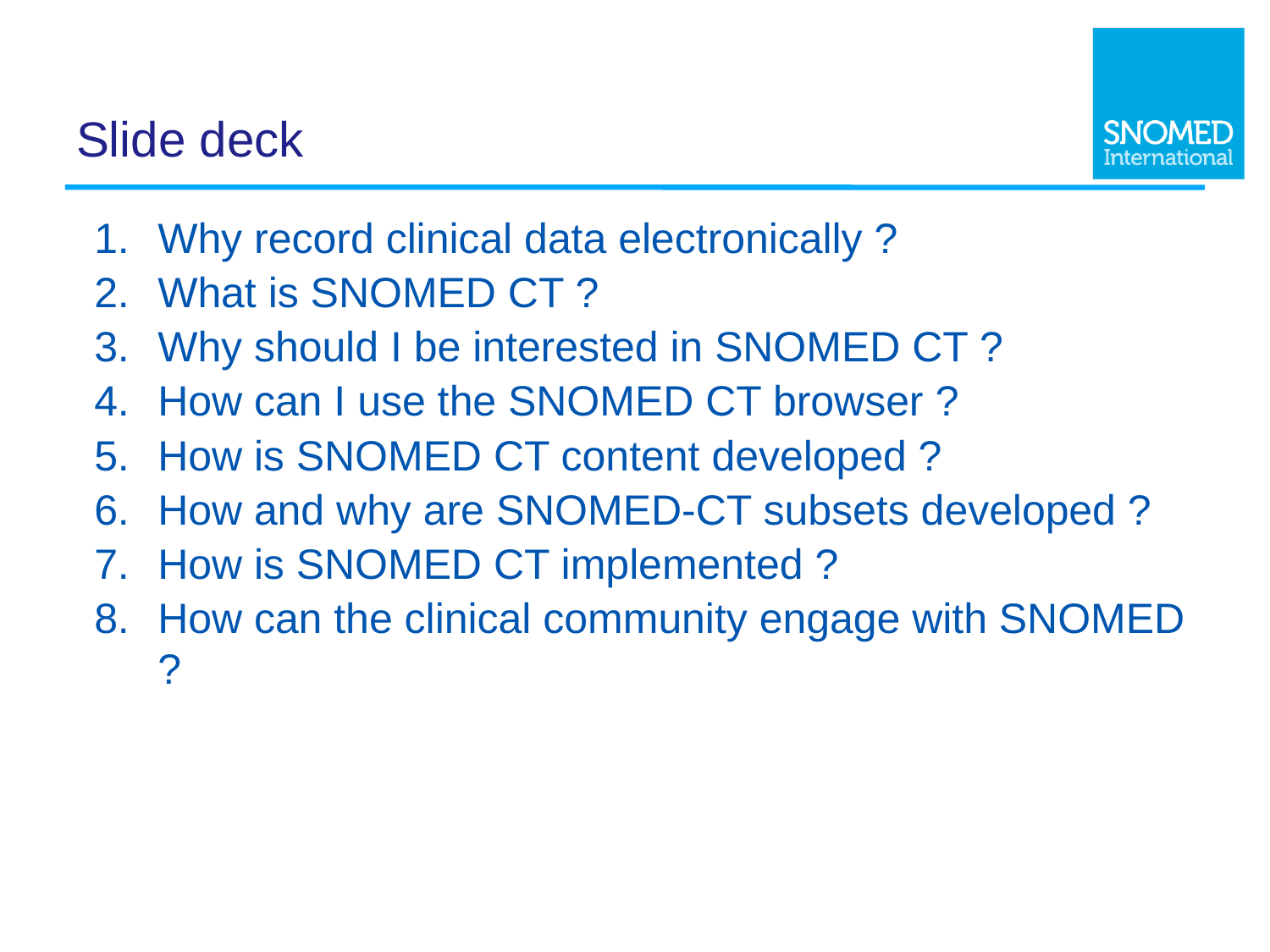

# Slide deck
Why record clinical data electronically ?
What is SNOMED CT ?
Why should I be interested in SNOMED CT ?
How can I use the SNOMED CT browser ?
How is SNOMED CT content developed ?
How and why are SNOMED-CT subsets developed ?
How is SNOMED CT implemented ?
How can the clinical community engage with SNOMED ?